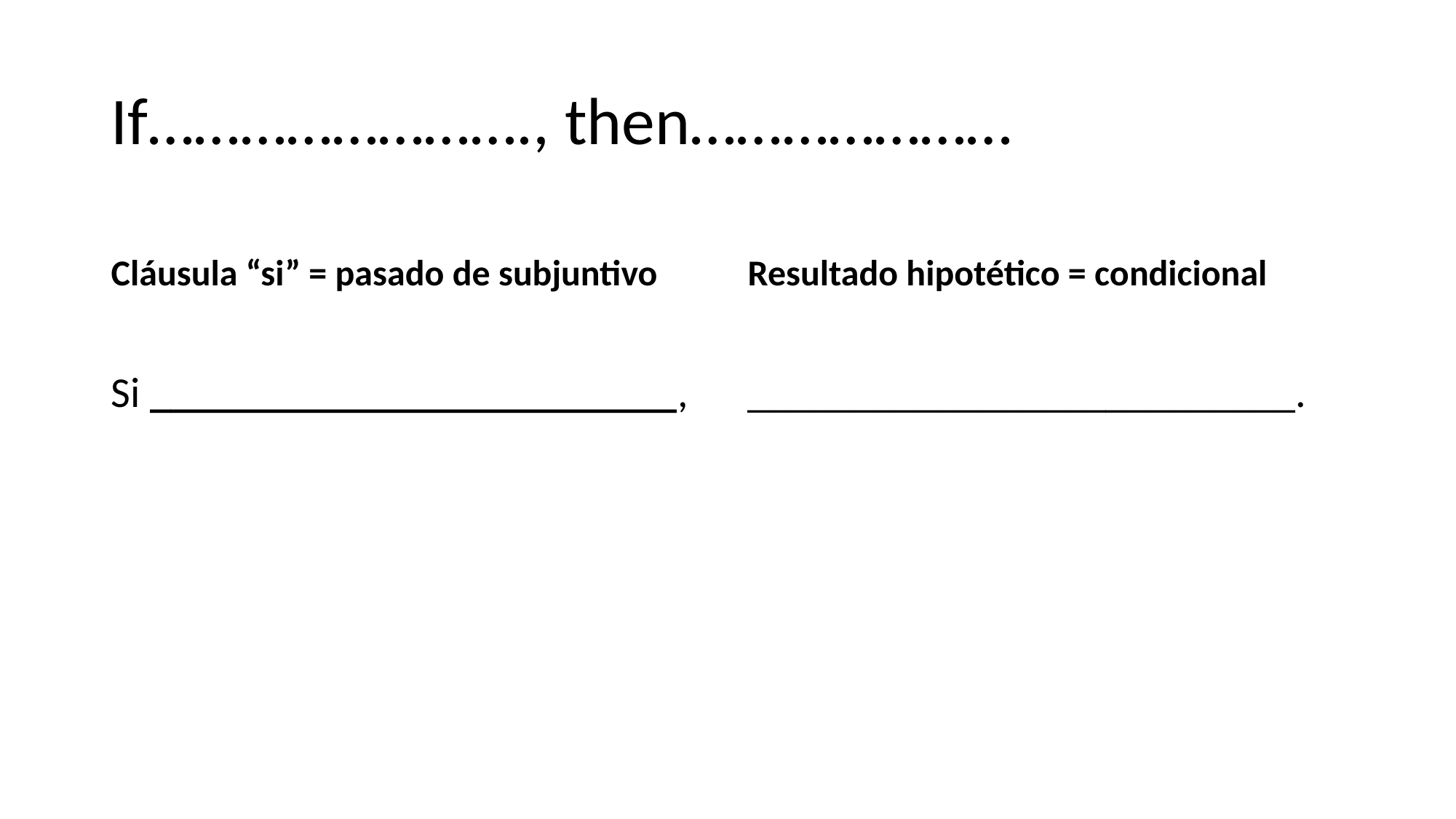

# If……………………., then…………………
Cláusula “si” = pasado de subjuntivo
Resultado hipotético = condicional

Si _________________________,

__________________________.